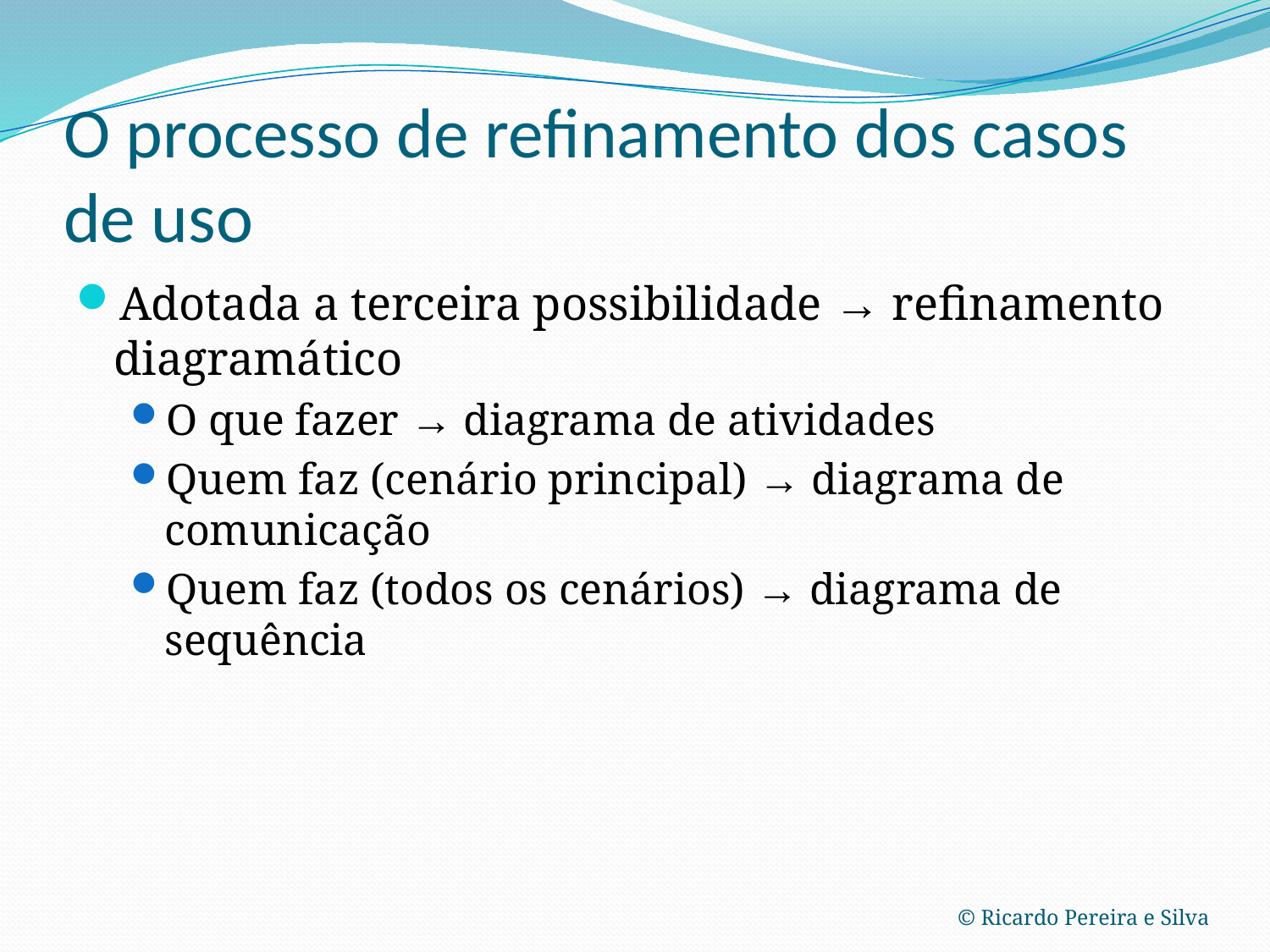

# O processo de refinamento dos casos de uso
Adotada a terceira possibilidade → refinamento diagramático
O que fazer → diagrama de atividades
Quem faz (cenário principal) → diagrama de comunicação
Quem faz (todos os cenários) → diagrama de sequência
© Ricardo Pereira e Silva